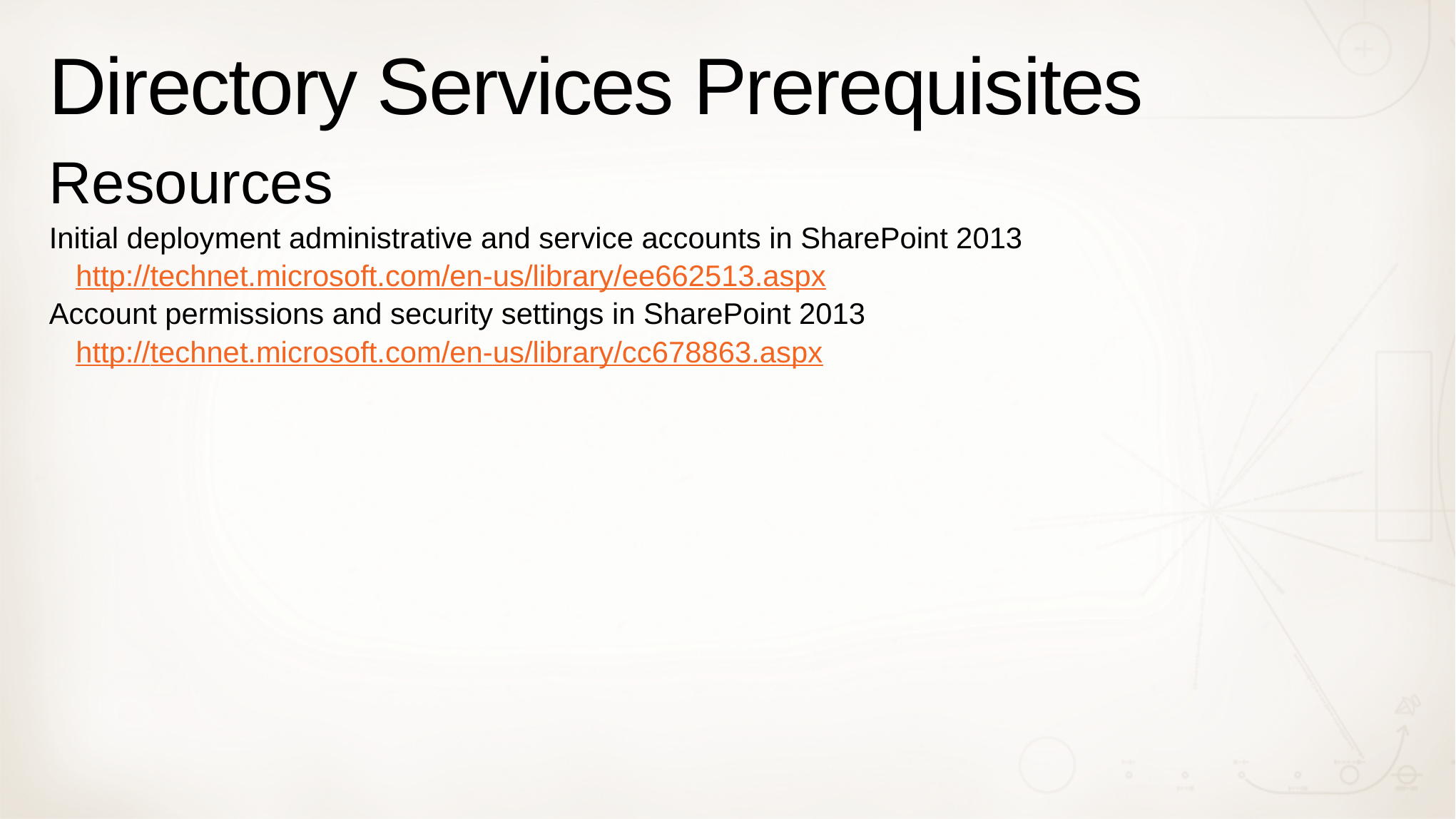

# Directory Services Prerequisites
Resources
Initial deployment administrative and service accounts in SharePoint 2013
http://technet.microsoft.com/en-us/library/ee662513.aspx
Account permissions and security settings in SharePoint 2013
http://technet.microsoft.com/en-us/library/cc678863.aspx